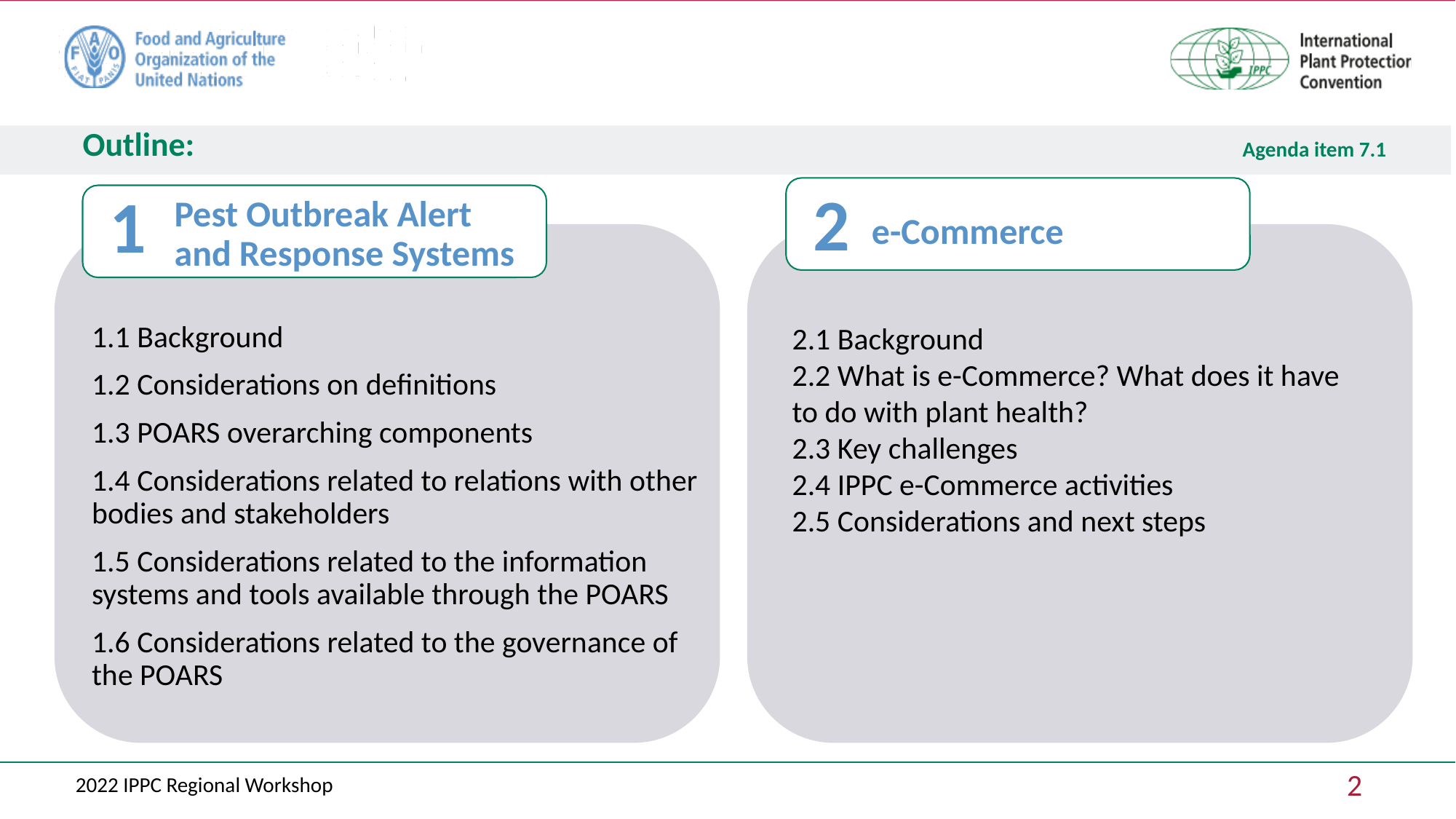

# Outline:

2
1
Pest Outbreak Alert and Response Systems
e-Commerce

2.1 Background
2.2 What is e-Commerce? What does it have to do with plant health?
2.3 Key challenges
2.4 IPPC e-Commerce activities
2.5 Considerations and next steps
1.1 Background
1.2 Considerations on definitions
1.3 POARS overarching components
1.4 Considerations related to relations with other bodies and stakeholders
1.5 Considerations related to the information systems and tools available through the POARS
1.6 Considerations related to the governance of the POARS